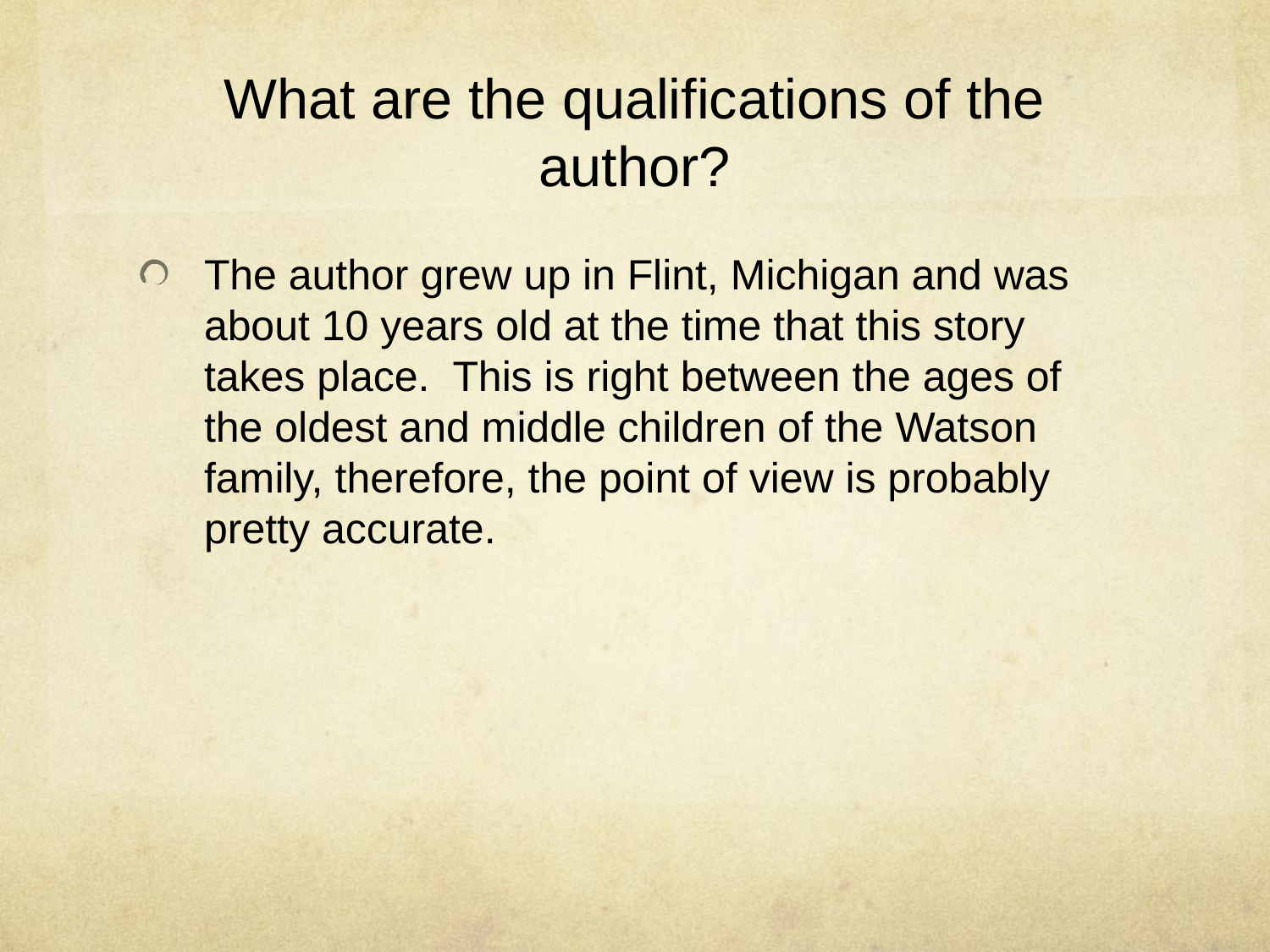

# What are the qualifications of the author?
The author grew up in Flint, Michigan and was about 10 years old at the time that this story takes place.  This is right between the ages of the oldest and middle children of the Watson family, therefore, the point of view is probably pretty accurate.